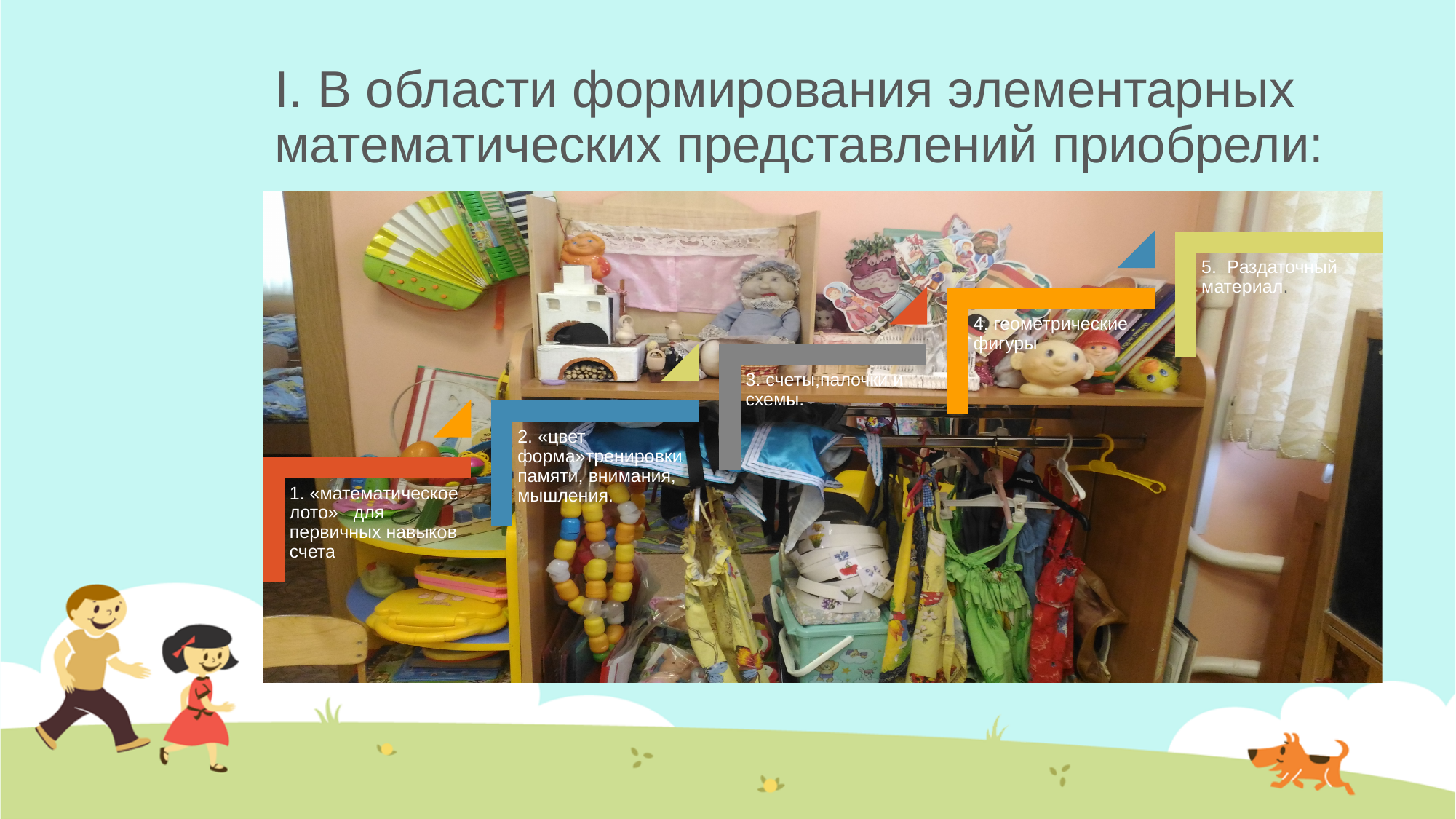

# I. В области формирования элементарных математических представлений приобрели:
1. «математическое лото»   для первичных навыков счета
2. «цвет форма»тренировки памяти, внимания, мышления.
3. счеты,палочки и схемы.
4. геометрические фигуры
5.  Раздаточный материал.